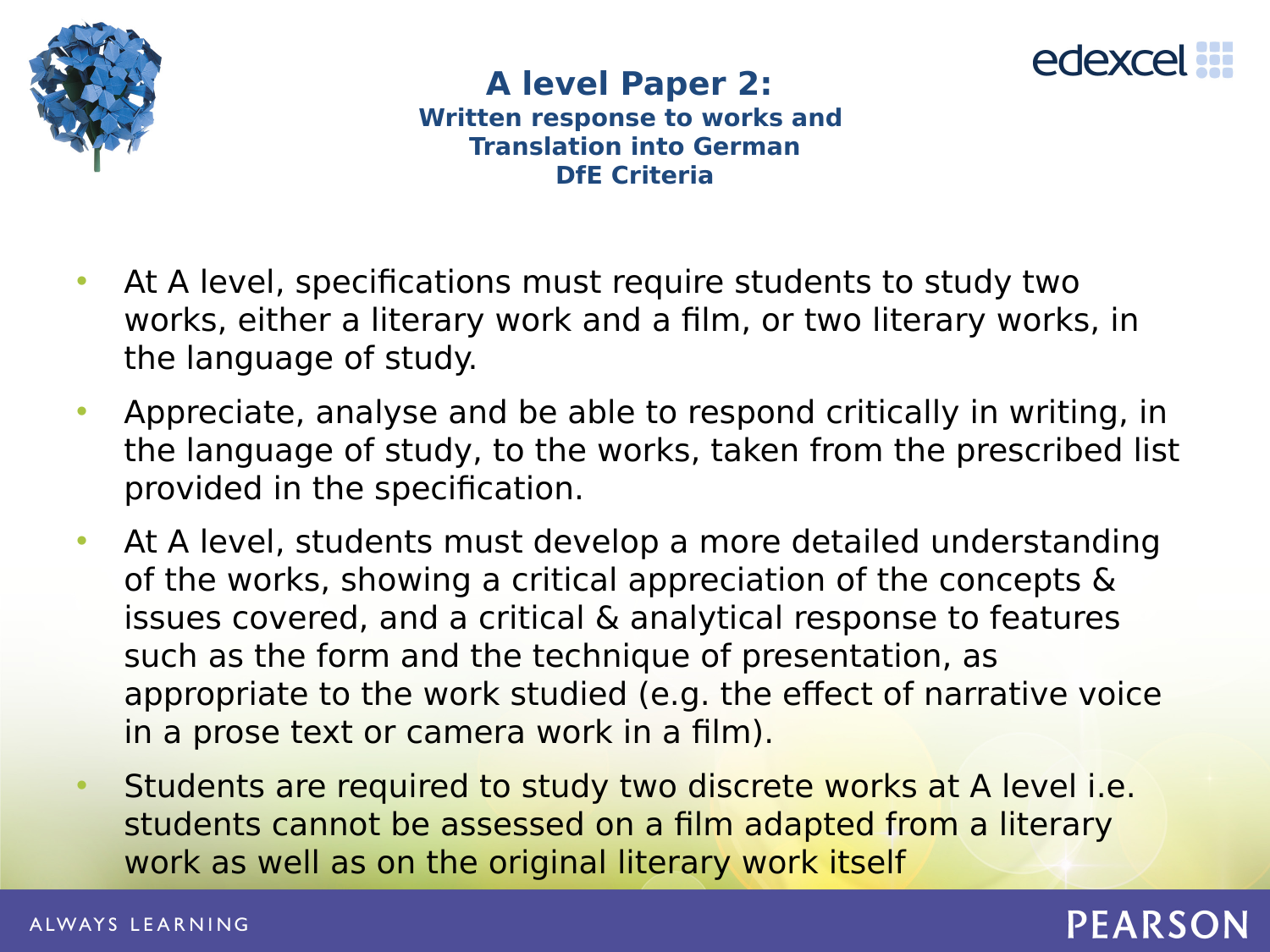

# A level Paper 2: Written response to works and Translation into German DfE Criteria
At A level, specifications must require students to study two works, either a literary work and a film, or two literary works, in the language of study.
Appreciate, analyse and be able to respond critically in writing, in the language of study, to the works, taken from the prescribed list provided in the specification.
At A level, students must develop a more detailed understanding of the works, showing a critical appreciation of the concepts & issues covered, and a critical & analytical response to features such as the form and the technique of presentation, as appropriate to the work studied (e.g. the effect of narrative voice in a prose text or camera work in a film).
Students are required to study two discrete works at A level i.e. students cannot be assessed on a film adapted from a literary work as well as on the original literary work itself